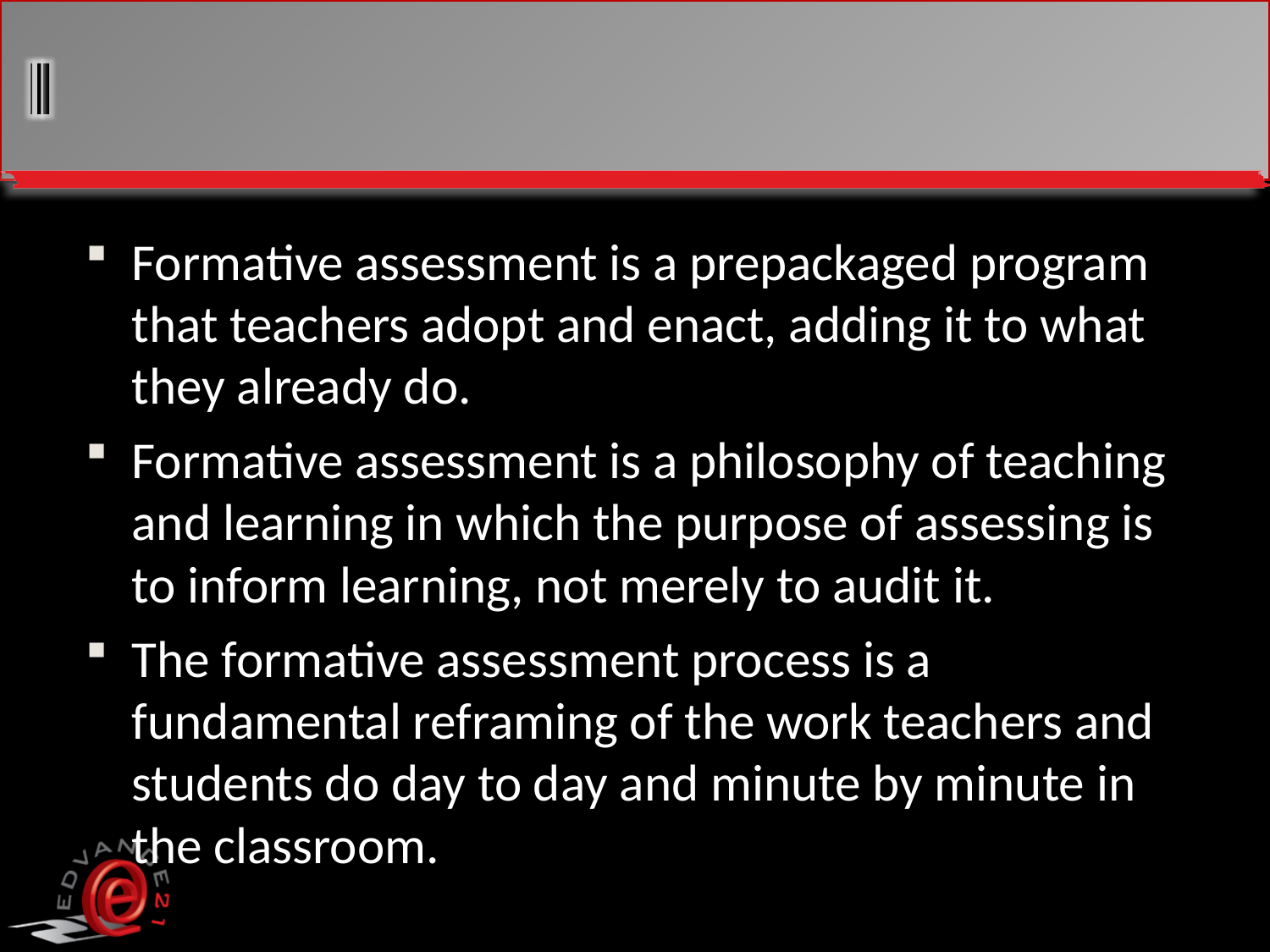

#
Formative assessment is a prepackaged program that teachers adopt and enact, adding it to what they already do.
Formative assessment is a philosophy of teaching and learning in which the purpose of assessing is to inform learning, not merely to audit it.
The formative assessment process is a fundamental reframing of the work teachers and students do day to day and minute by minute in the classroom.